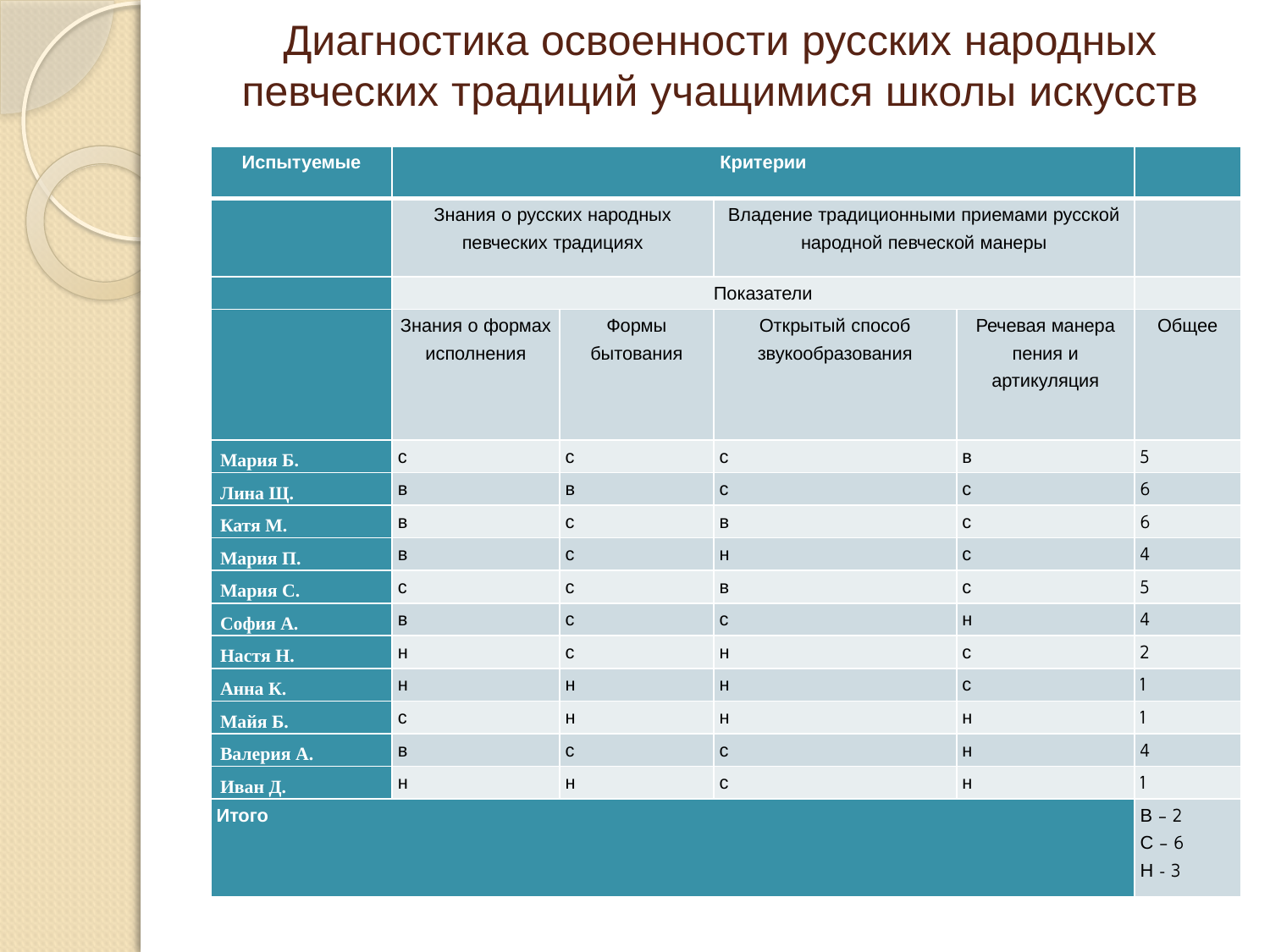

# Диагностика освоенности русских народных певческих традиций учащимися школы искусств
| Испытуемые | Критерии |  |  |  |  |
| --- | --- | --- | --- | --- | --- |
|  | Знания о русских народных певческих традициях |  | Владение традиционными приемами русской народной певческой манеры |  |  |
|  | Показатели |  |  |  |  |
|  | Знания о формах исполнения | Формы бытования | Открытый способ звукообразования | Речевая манера пения и артикуляция | Общее |
| Мария Б. | с | с | с | в | 5 |
| Лина Щ. | в | в | с | с | 6 |
| Катя М. | в | с | в | с | 6 |
| Мария П. | в | с | н | с | 4 |
| Мария С. | с | с | в | с | 5 |
| София А. | в | с | с | н | 4 |
| Настя Н. | н | с | н | с | 2 |
| Анна К. | н | н | н | с | 1 |
| Майя Б. | с | н | н | н | 1 |
| Валерия А. | в | с | с | н | 4 |
| Иван Д. | н | н | с | н | 1 |
| Итого |  |  |  |  | В – 2 С – 6 Н - 3 |